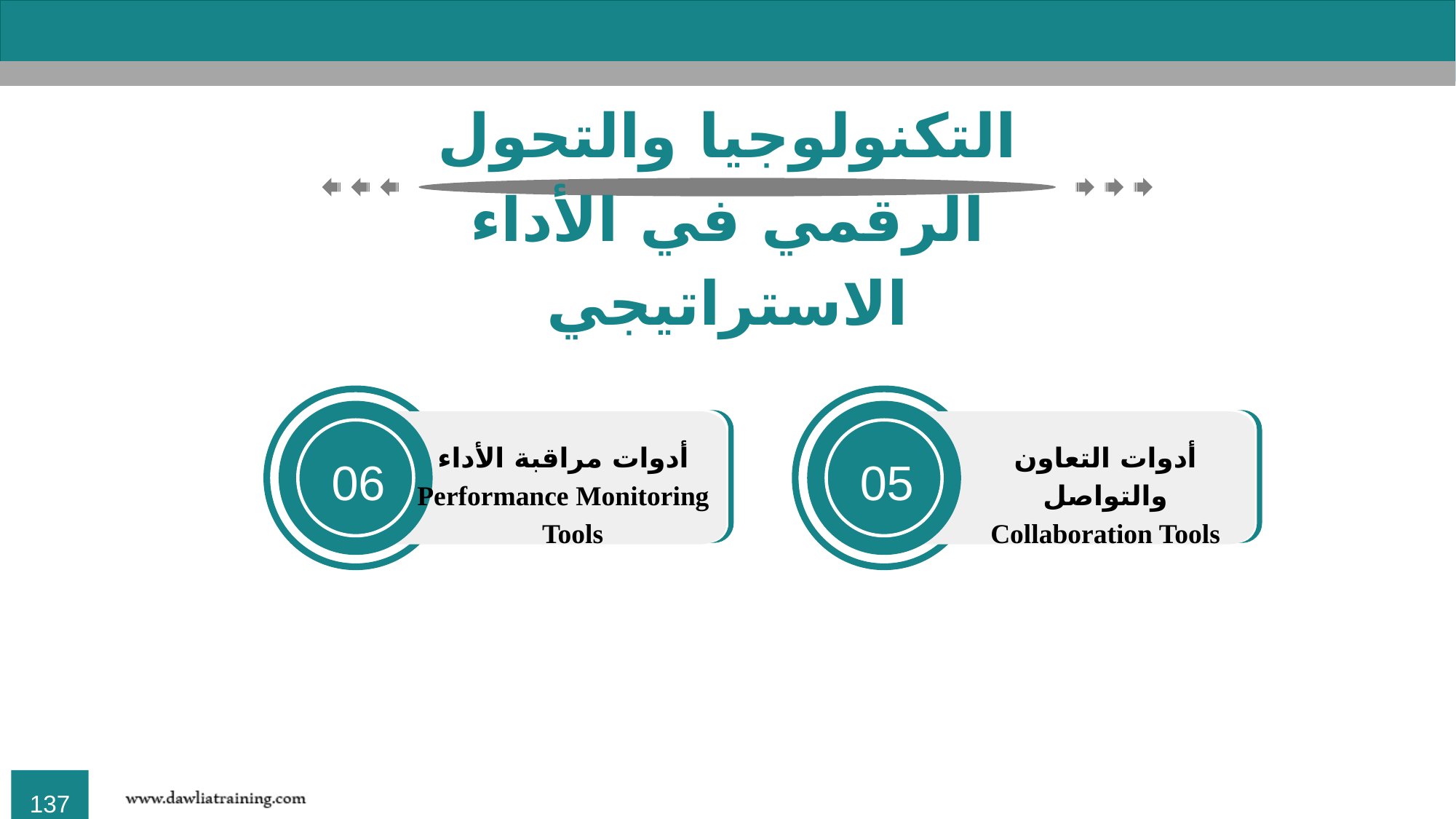

التكنولوجيا والتحول الرقمي في الأداء الاستراتيجي

أدوات مراقبة الأداء Performance Monitoring Tools
06

أدوات التعاون والتواصل Collaboration Tools
05